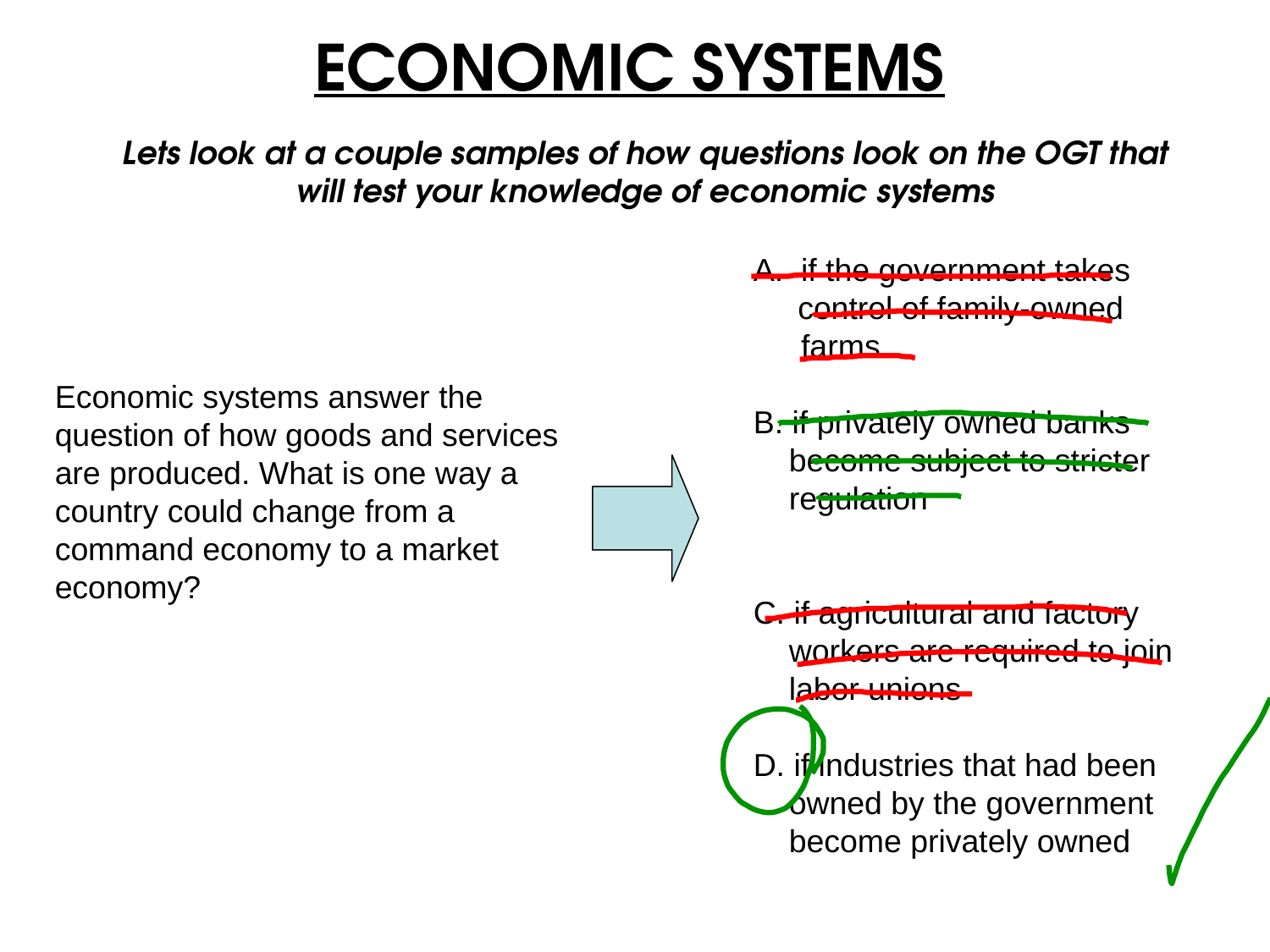

ECONOMIC SYSTEMS
Lets look at a couple samples of how questions look on the OGT that will test your knowledge of economic systems

if the government takes
     control of family-owned farms

B. if privately owned banks
    become subject to stricter
    regulation

C. if agricultural and factory
    workers are required to join
    labor unions

D. if industries that had been
    owned by the government
    become privately owned

Economic systems answer the
question of how goods and services are produced. What is one way a country could change from a
command economy to a market
economy?